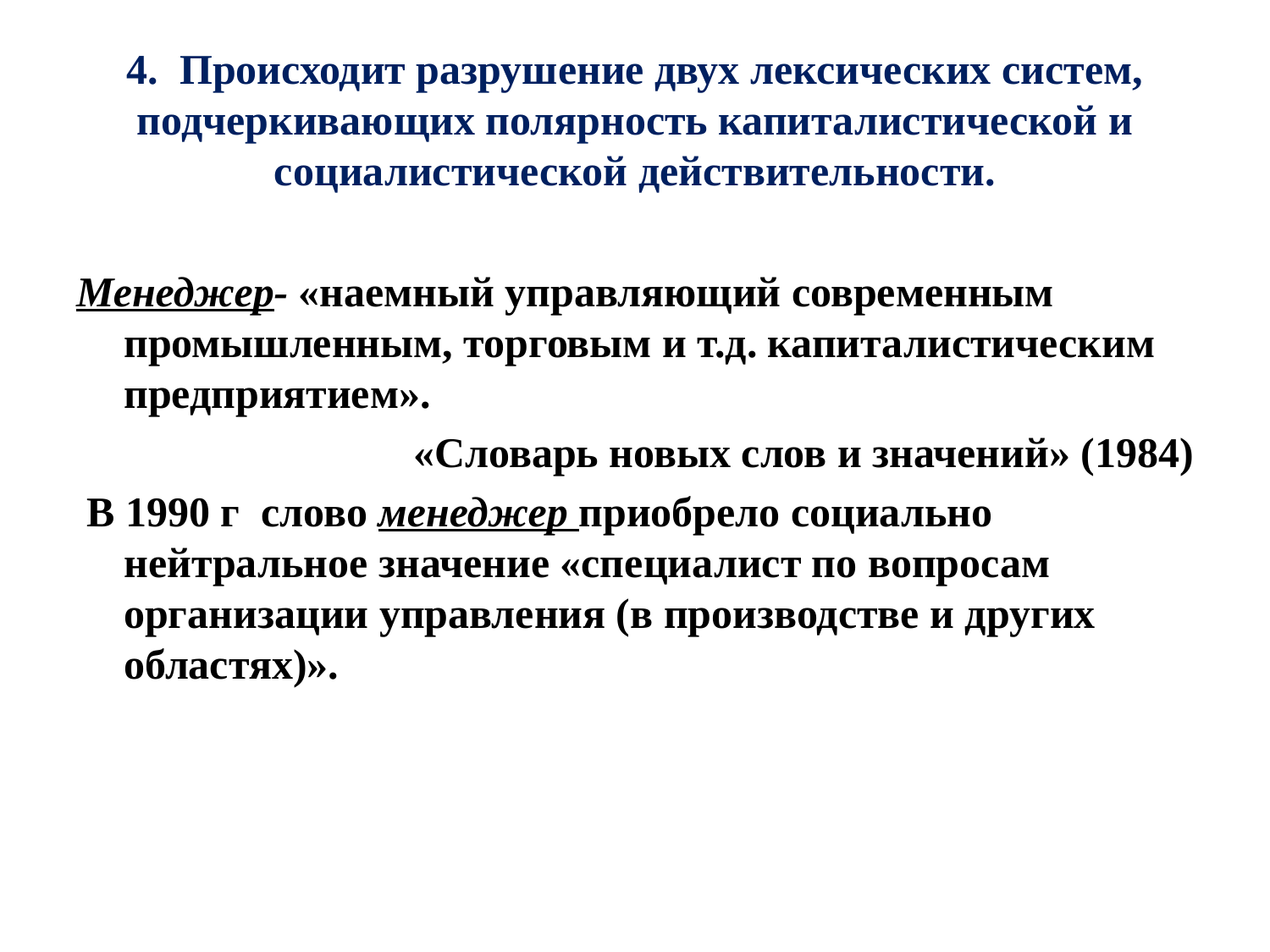

# 4.  Происходит разрушение двух лексических систем, подчеркивающих полярность капиталистической и социалистической действительности.
Менеджер- «наемный управляющий современным промышленным, торговым и т.д. капиталистическим предприятием».
«Словарь новых слов и значений» (1984)
 В 1990 г  слово менеджер приобрело социально нейтральное значение «специалист по вопросам организации управления (в производстве и других областях)».